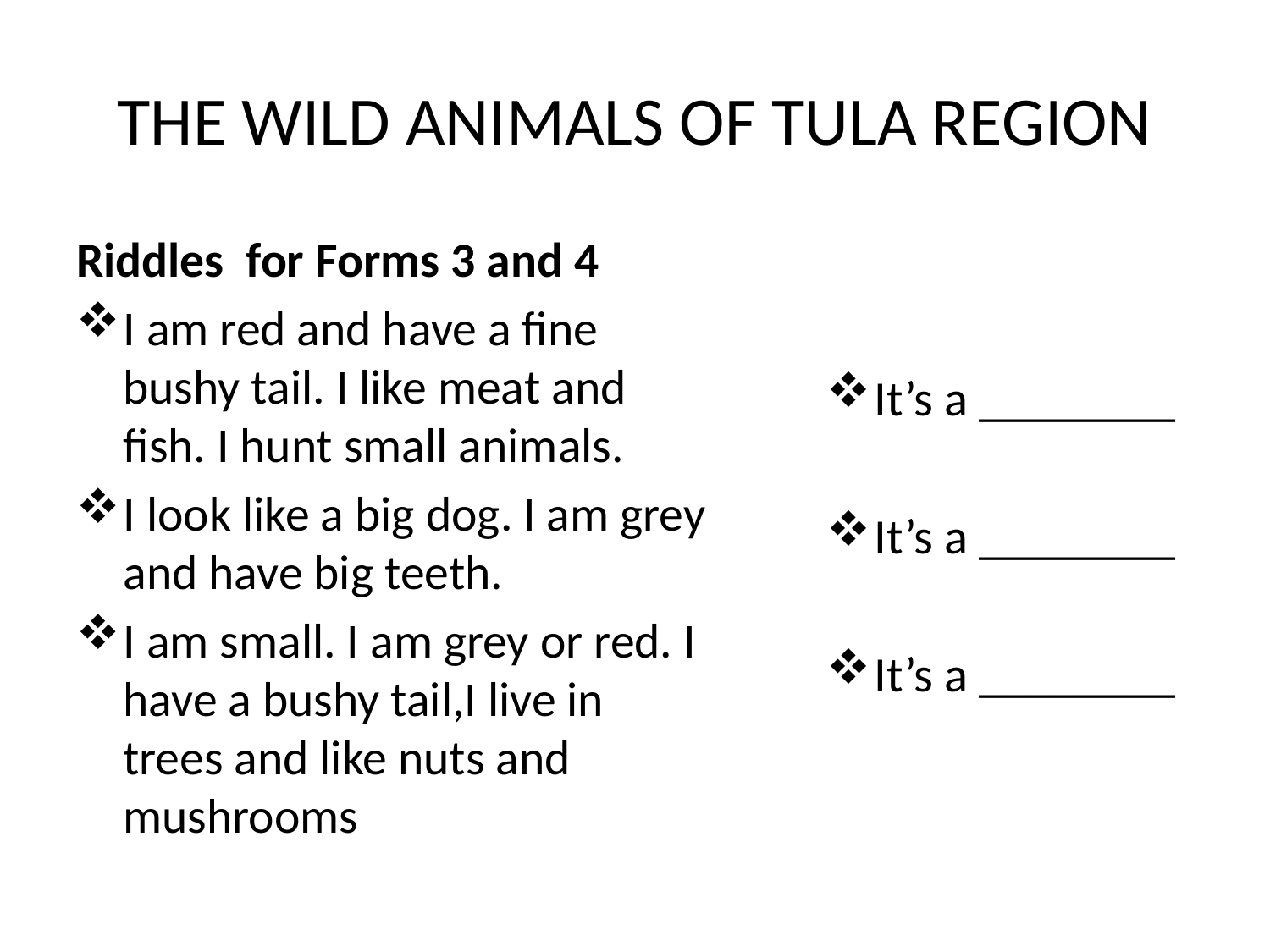

# THE WILD ANIMALS OF TULA REGION
Riddles  for Forms 3 and 4
I am red and have a fine bushy tail. I like meat and fish. I hunt small animals.
I look like a big dog. I am grey and have big teeth.
I am small. I am grey or red. I have a bushy tail,I live in trees and like nuts and mushrooms

It’s a ________

It’s a ________

It’s a ________